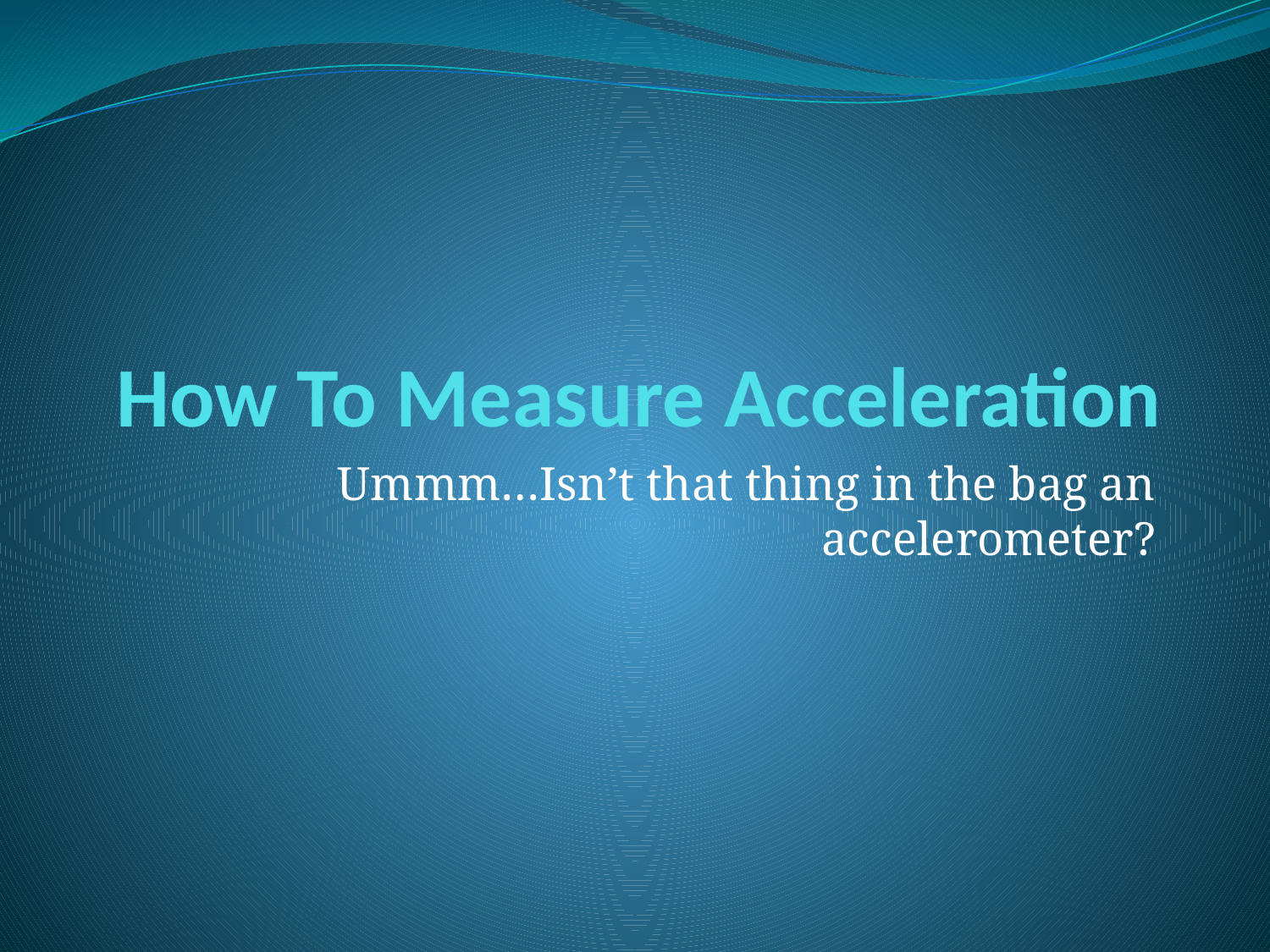

# How To Measure Acceleration
Ummm…Isn’t that thing in the bag an accelerometer?